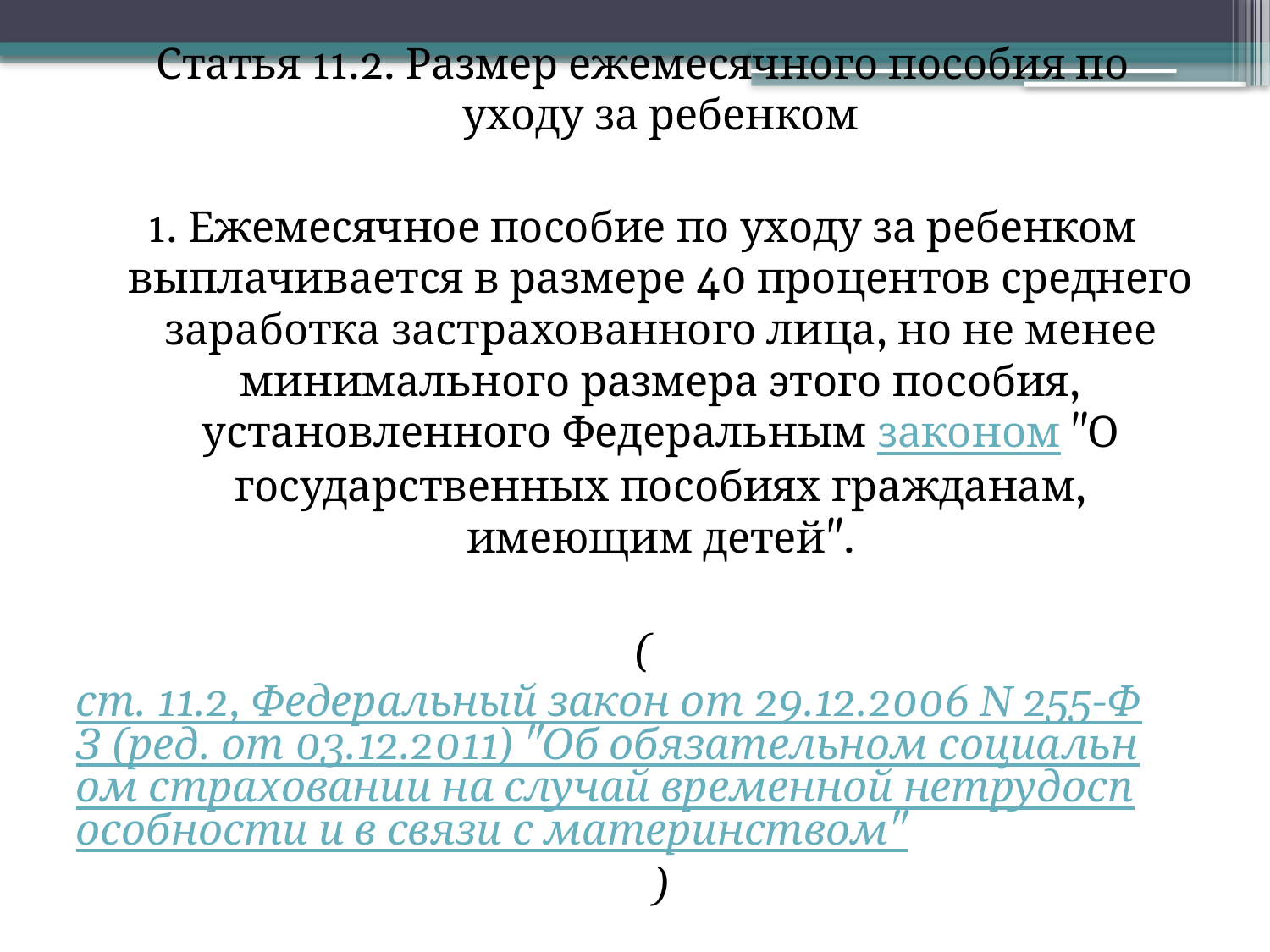

Статья 11.2. Размер ежемесячного пособия по уходу за ребенком

1. Ежемесячное пособие по уходу за ребенком выплачивается в размере 40 процентов среднего заработка застрахованного лица, но не менее минимального размера этого пособия, установленного Федеральным законом "О государственных пособиях гражданам, имеющим детей".

(ст. 11.2, Федеральный закон от 29.12.2006 N 255-ФЗ (ред. от 03.12.2011) "Об обязательном социальном страховании на случай временной нетрудоспособности и в связи с материнством")